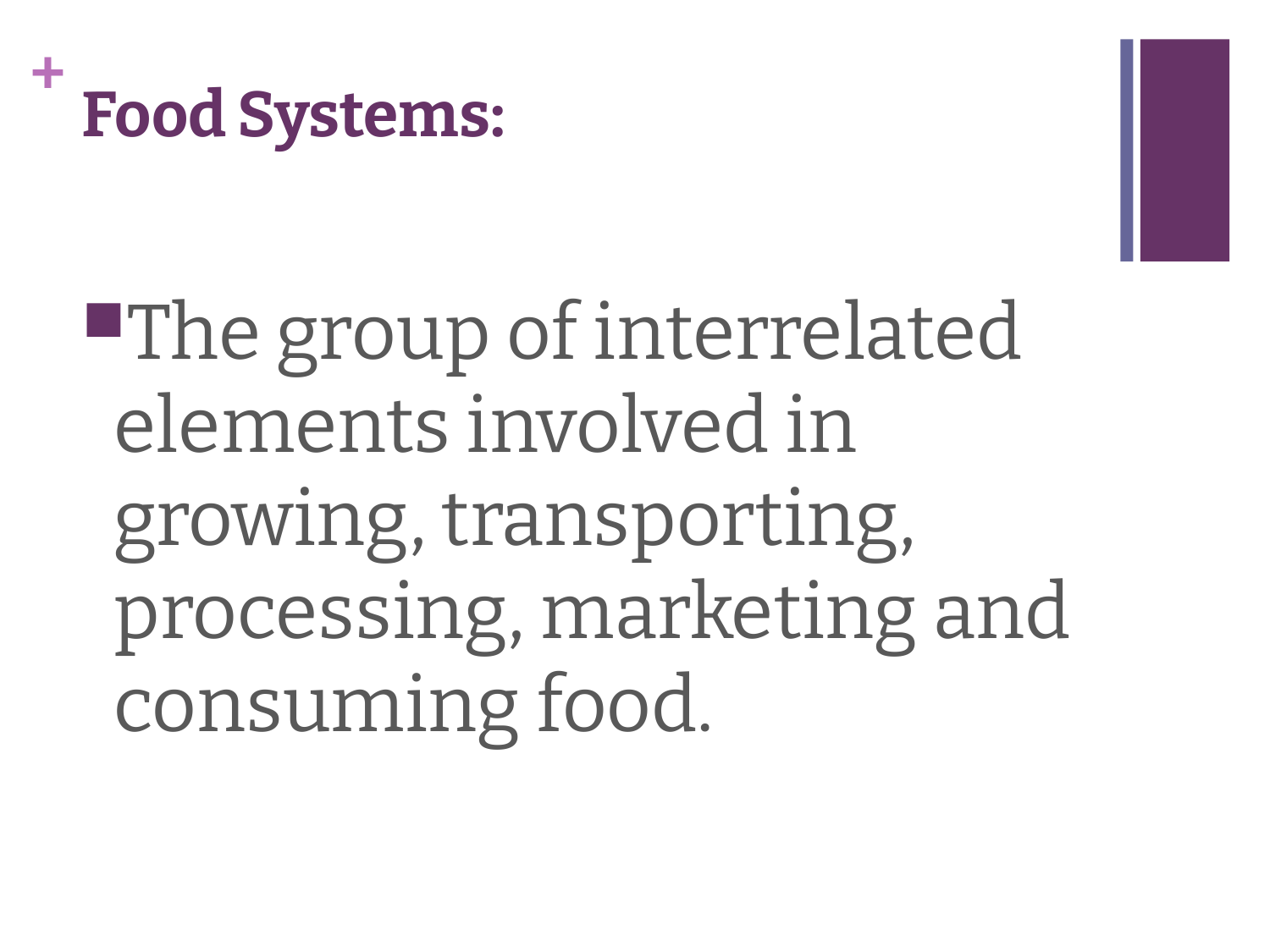

# Food Systems:
The group of interrelated elements involved in growing, transporting, processing, marketing and consuming food.